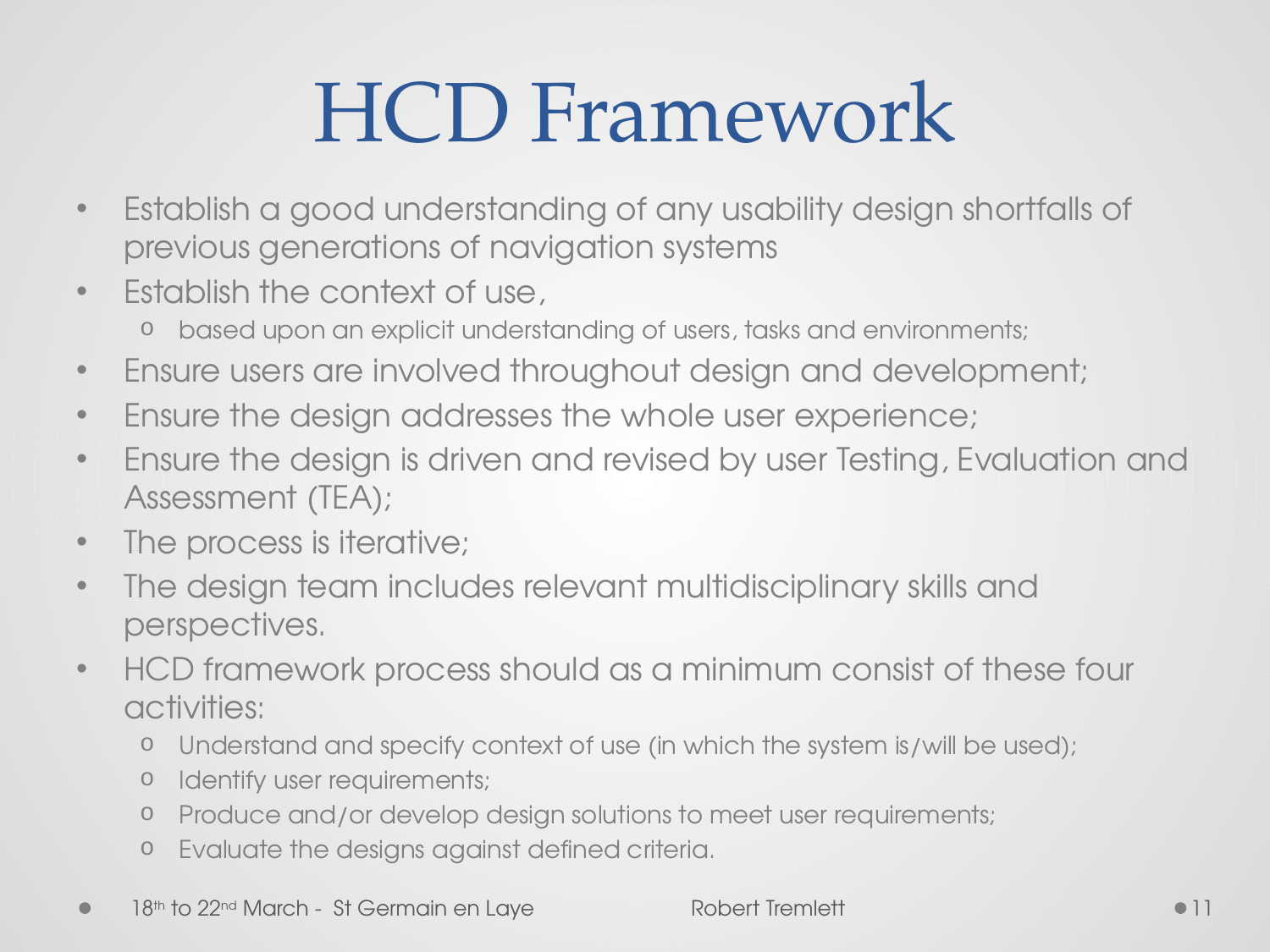

# HCD Framework
Establish a good understanding of any usability design shortfalls of previous generations of navigation systems
Establish the context of use,
based upon an explicit understanding of users, tasks and environments;
Ensure users are involved throughout design and development;
Ensure the design addresses the whole user experience;
Ensure the design is driven and revised by user Testing, Evaluation and Assessment (TEA);
The process is iterative;
The design team includes relevant multidisciplinary skills and perspectives.
HCD framework process should as a minimum consist of these four activities:
Understand and specify context of use (in which the system is/will be used);
Identify user requirements;
Produce and/or develop design solutions to meet user requirements;
Evaluate the designs against defined criteria.

18th to 22nd March -  St Germain en Laye
Robert Tremlett
11